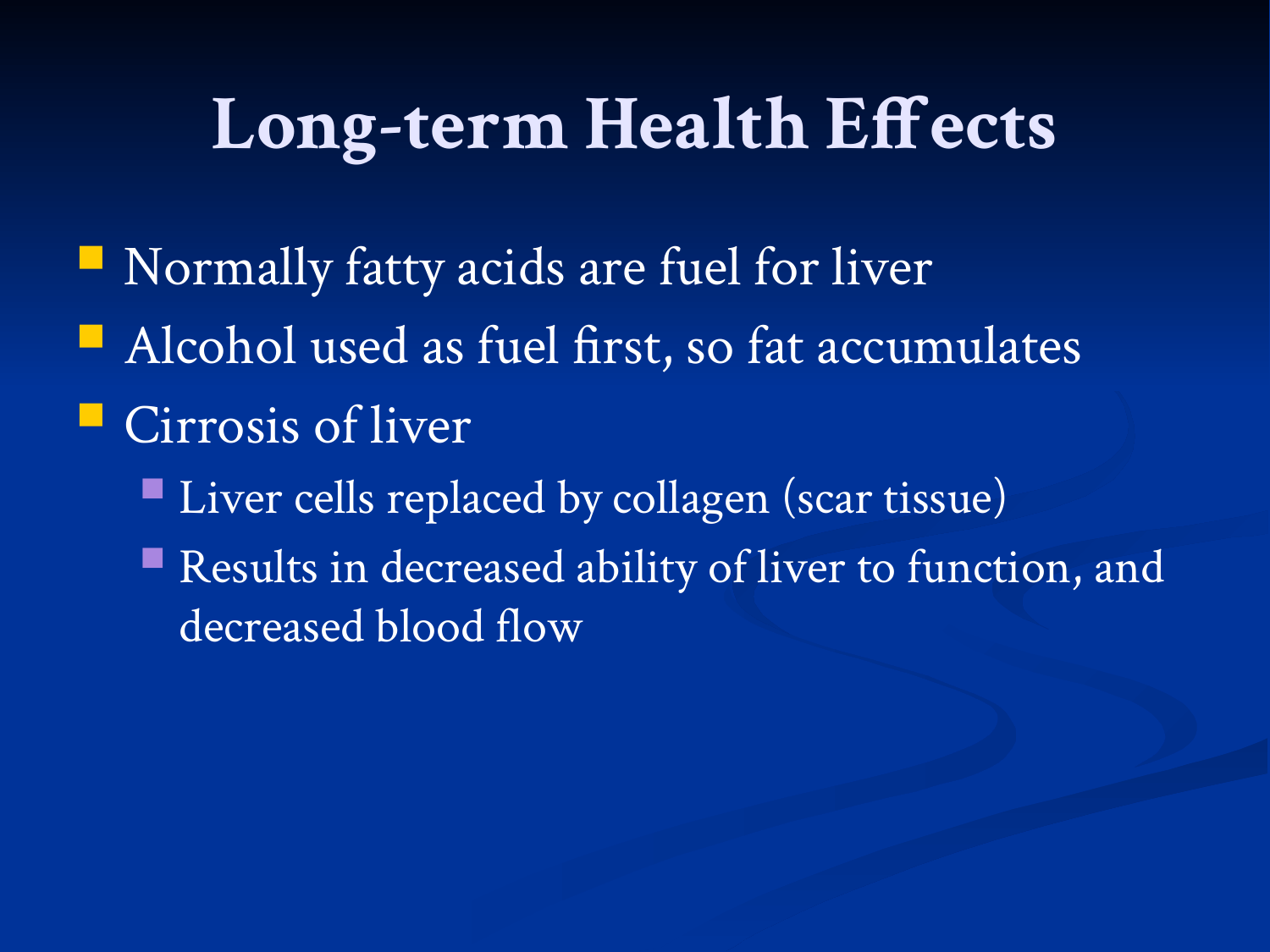

# Long-term Health Effects
Normally fatty acids are fuel for liver
Alcohol used as fuel first, so fat accumulates
Cirrosis of liver
Liver cells replaced by collagen (scar tissue)
Results in decreased ability of liver to function, and decreased blood flow